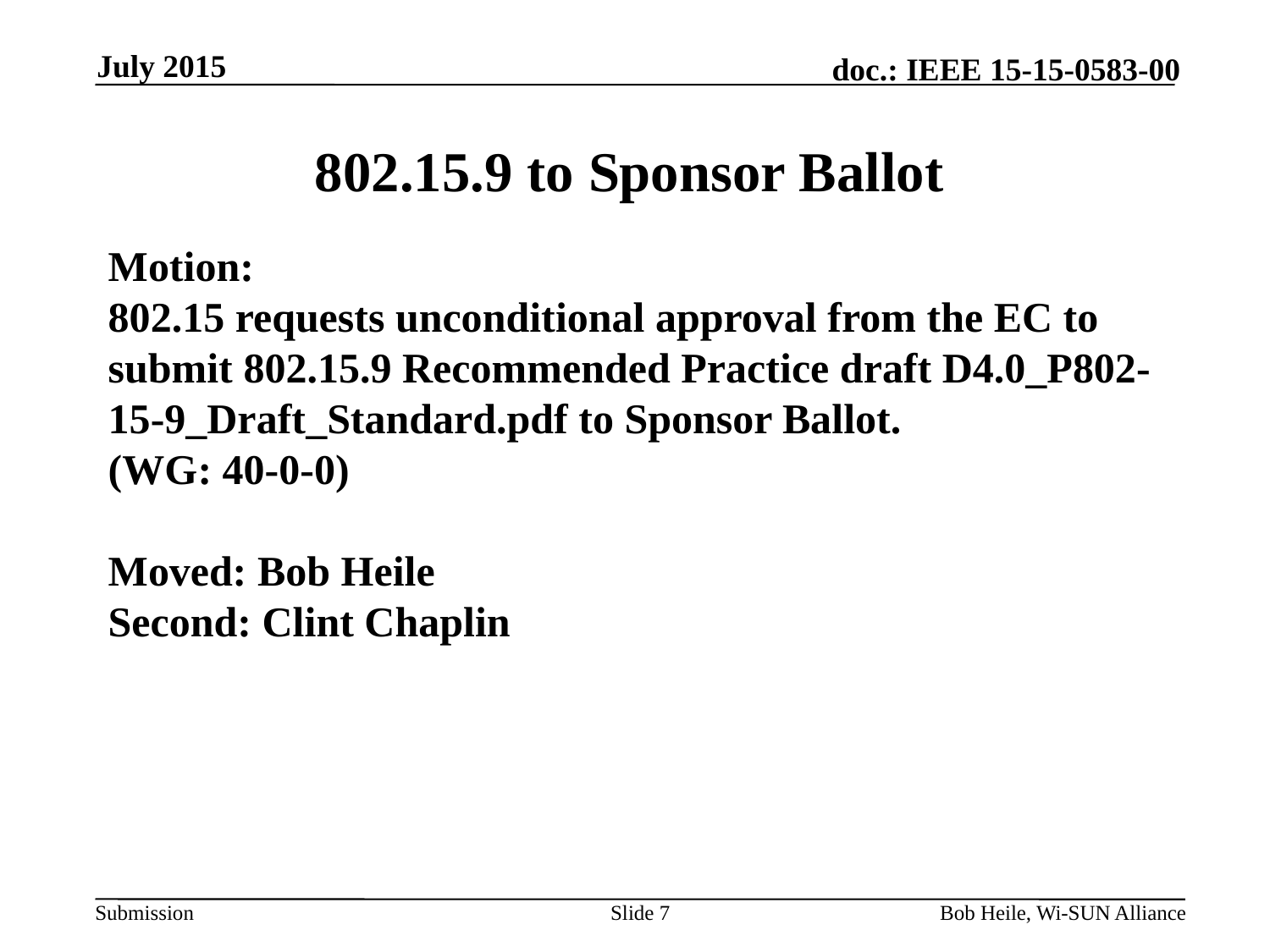

July 2015
# 802.15.9 to Sponsor Ballot
Motion:
802.15 requests unconditional approval from the EC to submit 802.15.9 Recommended Practice draft D4.0_P802-15-9_Draft_Standard.pdf to Sponsor Ballot.
(WG: 40-0-0)

Moved: Bob Heile
Second: Clint Chaplin

Slide 7
Bob Heile, Wi-SUN Alliance